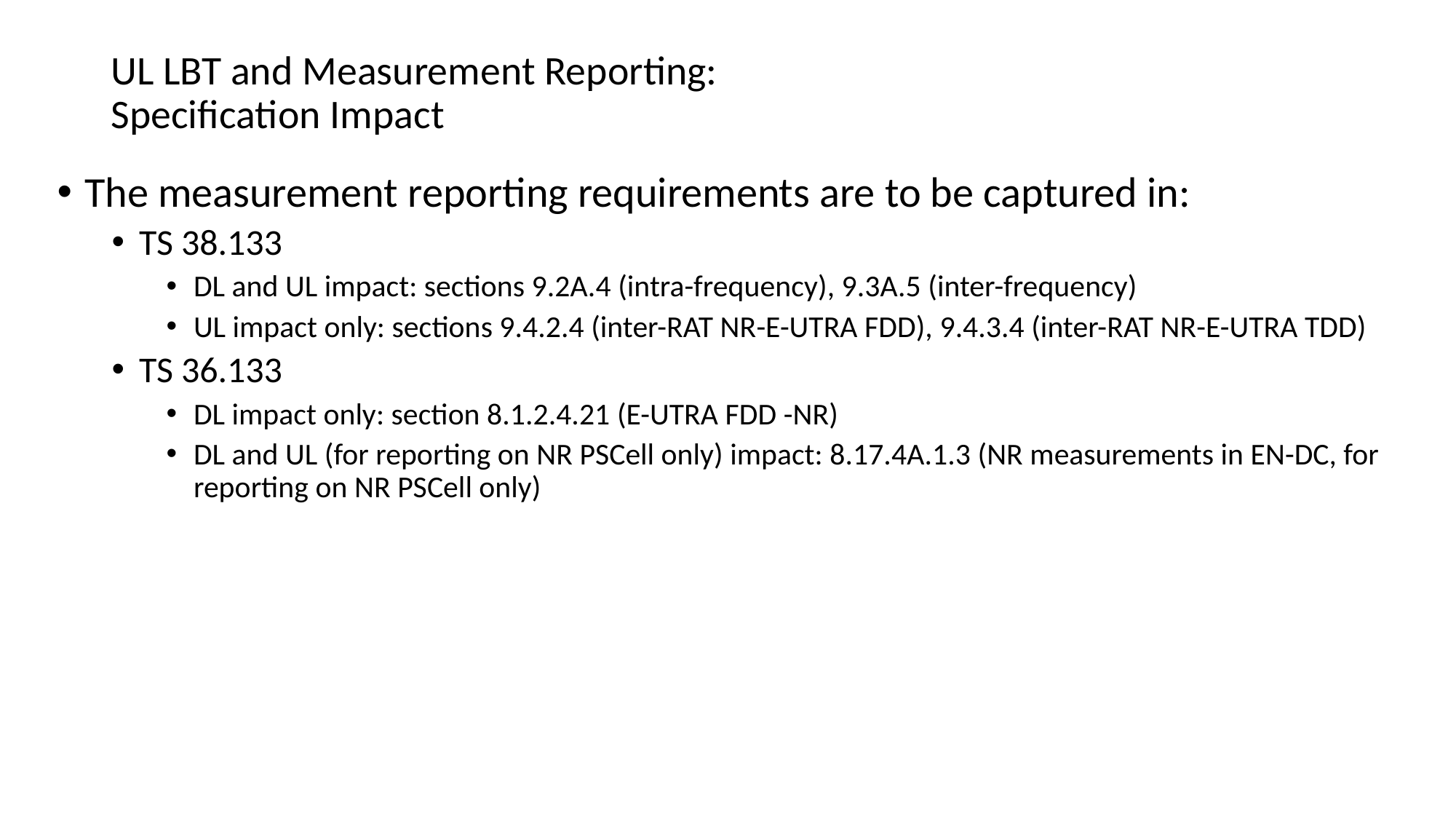

# UL LBT and Measurement Reporting: Specification Impact
The measurement reporting requirements are to be captured in:
TS 38.133
DL and UL impact: sections 9.2A.4 (intra-frequency), 9.3A.5 (inter-frequency)
UL impact only: sections 9.4.2.4 (inter-RAT NR-E-UTRA FDD), 9.4.3.4 (inter-RAT NR-E-UTRA TDD)
TS 36.133
DL impact only: section 8.1.2.4.21 (E-UTRA FDD -NR)
DL and UL (for reporting on NR PSCell only) impact: 8.17.4A.1.3 (NR measurements in EN-DC, for reporting on NR PSCell only)